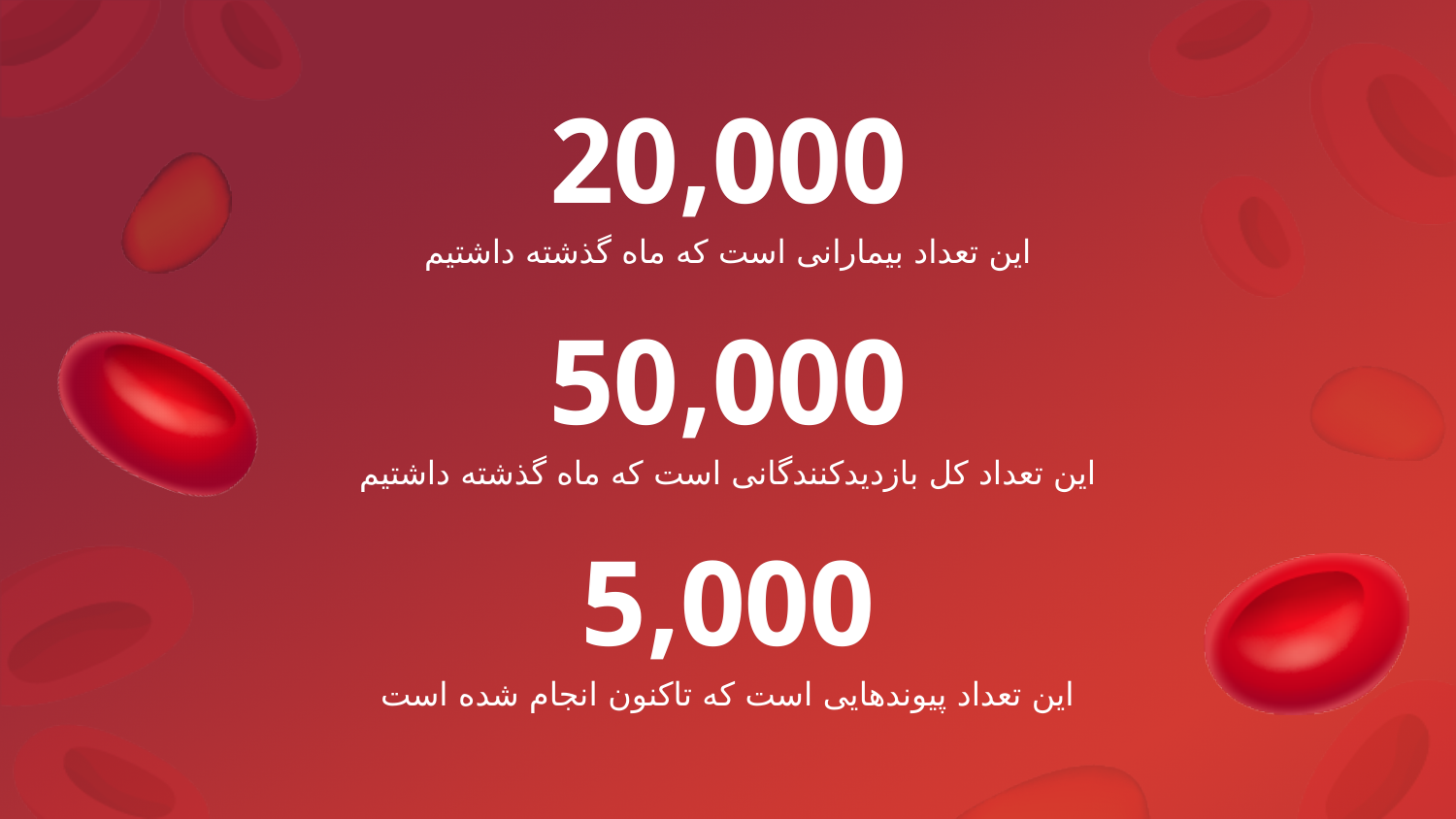

# 20,000
این تعداد بیمارانی است که ماه گذشته داشتیم
50,000
این تعداد کل بازدیدکنندگانی است که ماه گذشته داشتیم
5,000
این تعداد پیوندهایی است که تاکنون انجام شده است